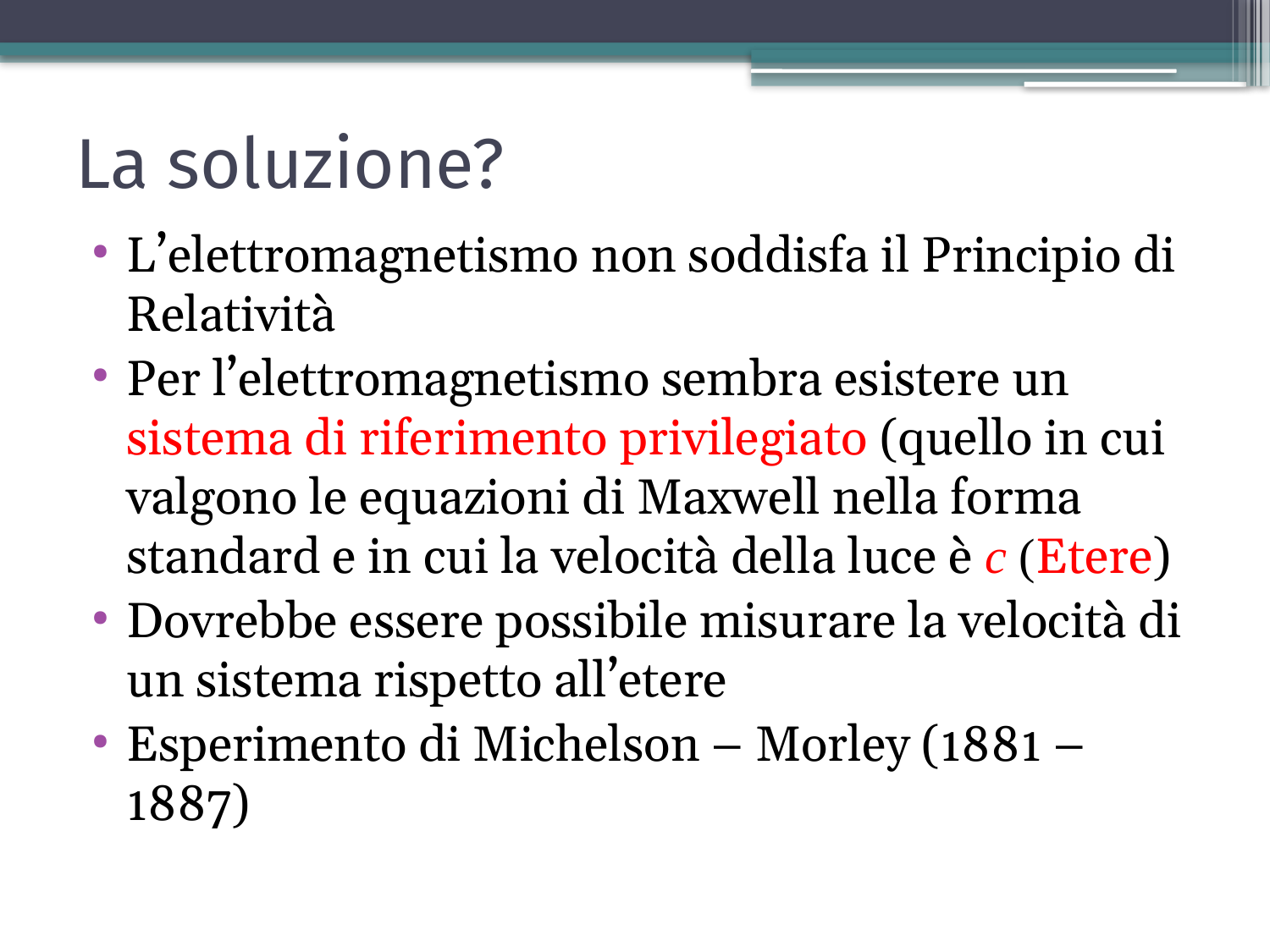

# La soluzione?
L’elettromagnetismo non soddisfa il Principio di Relatività
Per l’elettromagnetismo sembra esistere un sistema di riferimento privilegiato (quello in cui valgono le equazioni di Maxwell nella forma standard e in cui la velocità della luce è c (Etere)
Dovrebbe essere possibile misurare la velocità di un sistema rispetto all’etere
Esperimento di Michelson – Morley (1881 – 1887)